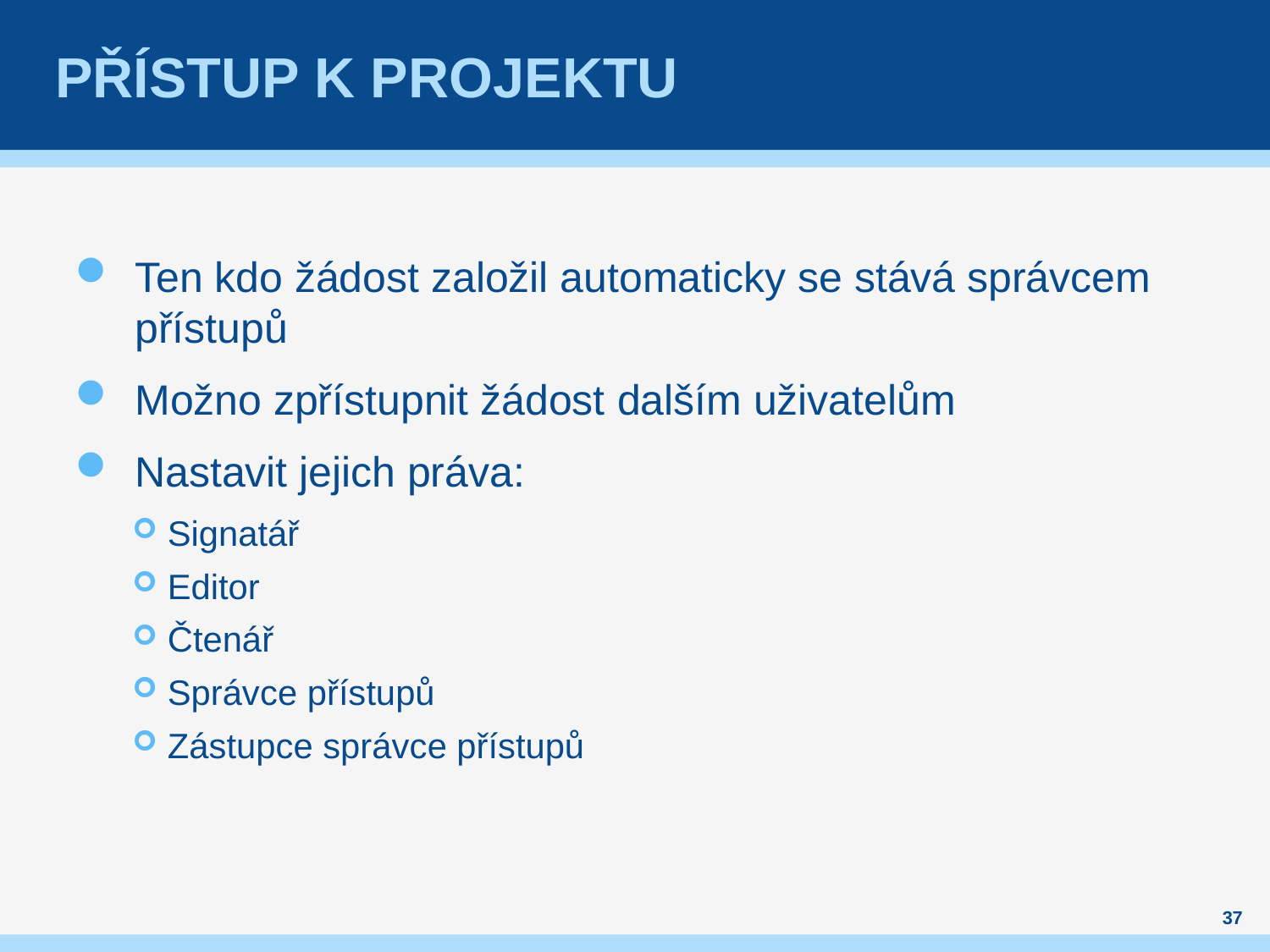

# Přístup k projektu
Ten kdo žádost založil automaticky se stává správcem přístupů
Možno zpřístupnit žádost dalším uživatelům
Nastavit jejich práva:
Signatář
Editor
Čtenář
Správce přístupů
Zástupce správce přístupů

37